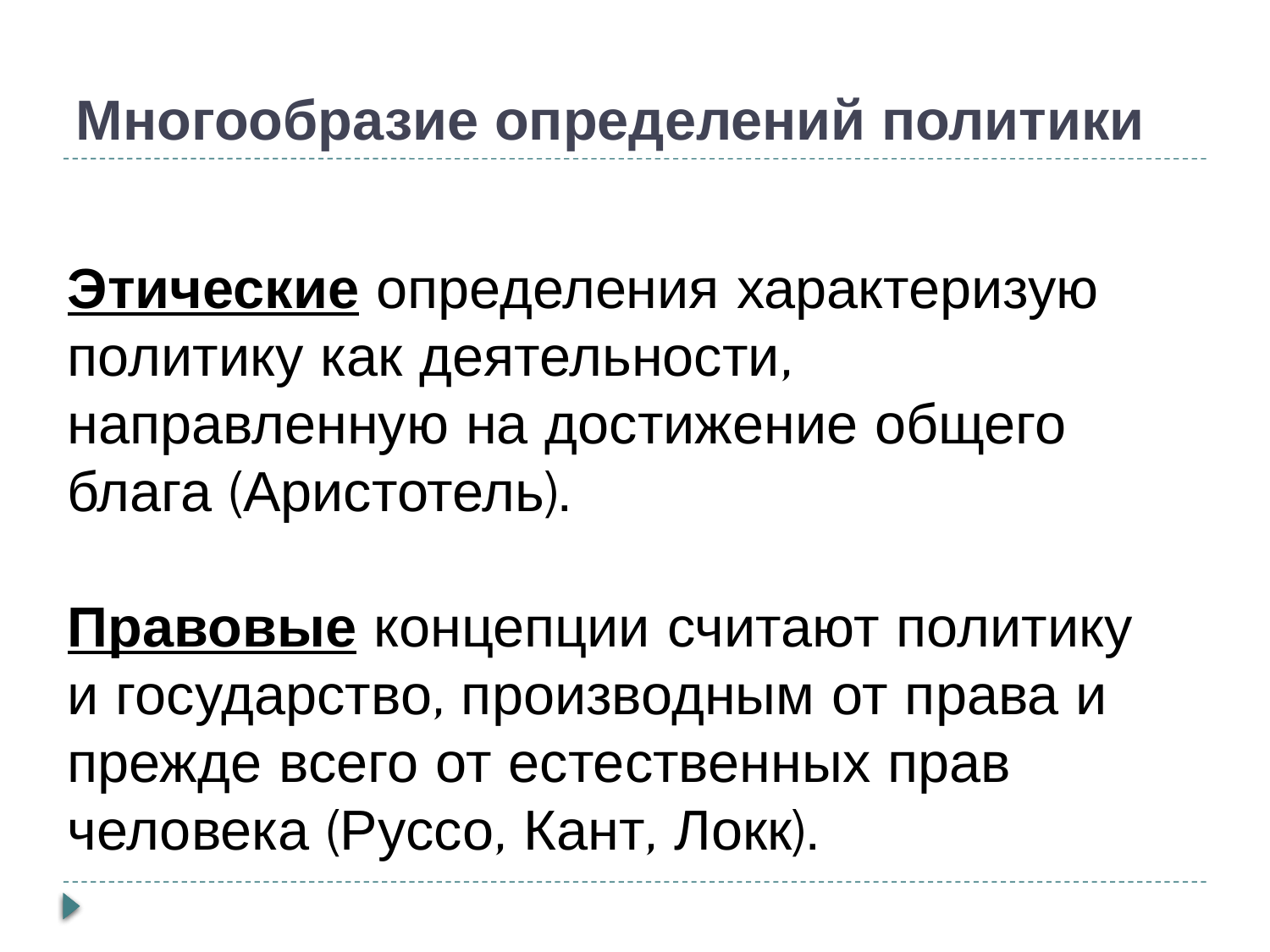

# Многообразие определений политики
Этические определения характеризую политику как деятельности, направленную на достижение общего блага (Аристотель).

Правовые концепции считают политику и государство, производным от права и прежде всего от естественных прав человека (Руссо, Кант, Локк).